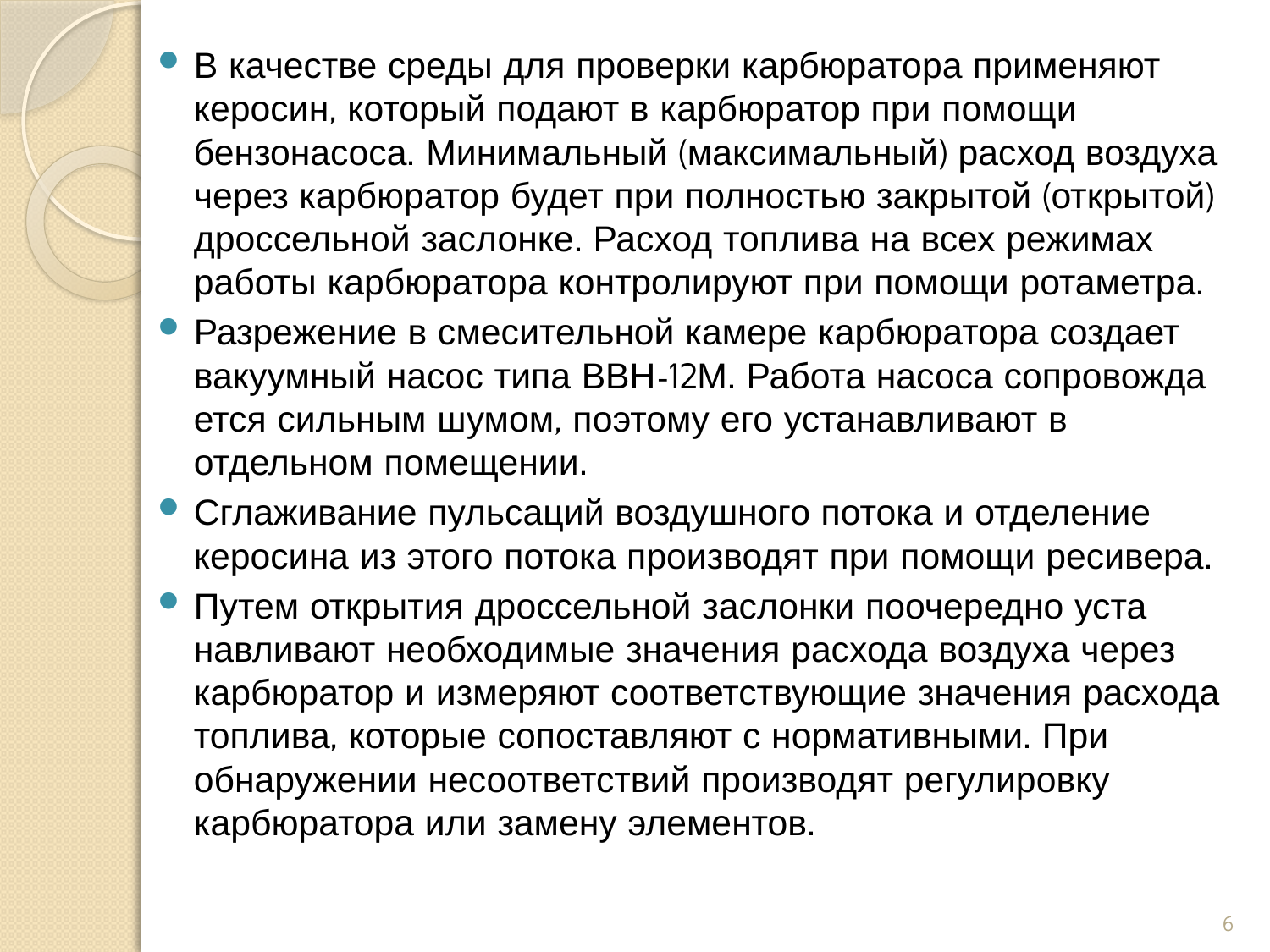

В качестве среды для проверки карбюратора применяют керосин, который подают в карбюратор при помощи бензонасоса. Минимальный (макси­мальный) расход воздуха через карбюратор будет при полно­стью закрытой (открытой) дроссельной заслонке. Расход топ­лива на всех режимах работы карбюратора контролируют при помощи ротаметра.
Разрежение в смесительной камере карбюратора создает вакуумный насос типа ВВН-12М. Работа насоса сопровожда­ется сильным шумом, поэтому его устанавливают в отдельном помещении.
Сглаживание пульсаций воздушного потока и отделение керосина из этого потока производят при помощи ресивера.
Путем открытия дроссельной заслонки поочередно уста­навливают необходимые значения расхода воздуха через кар­бюратор и измеряют соответствующие значения расхода топ­лива, которые сопоставляют с нормативными. При обнаруже­нии несоответствий производят регулировку карбюратора или замену элементов.

6